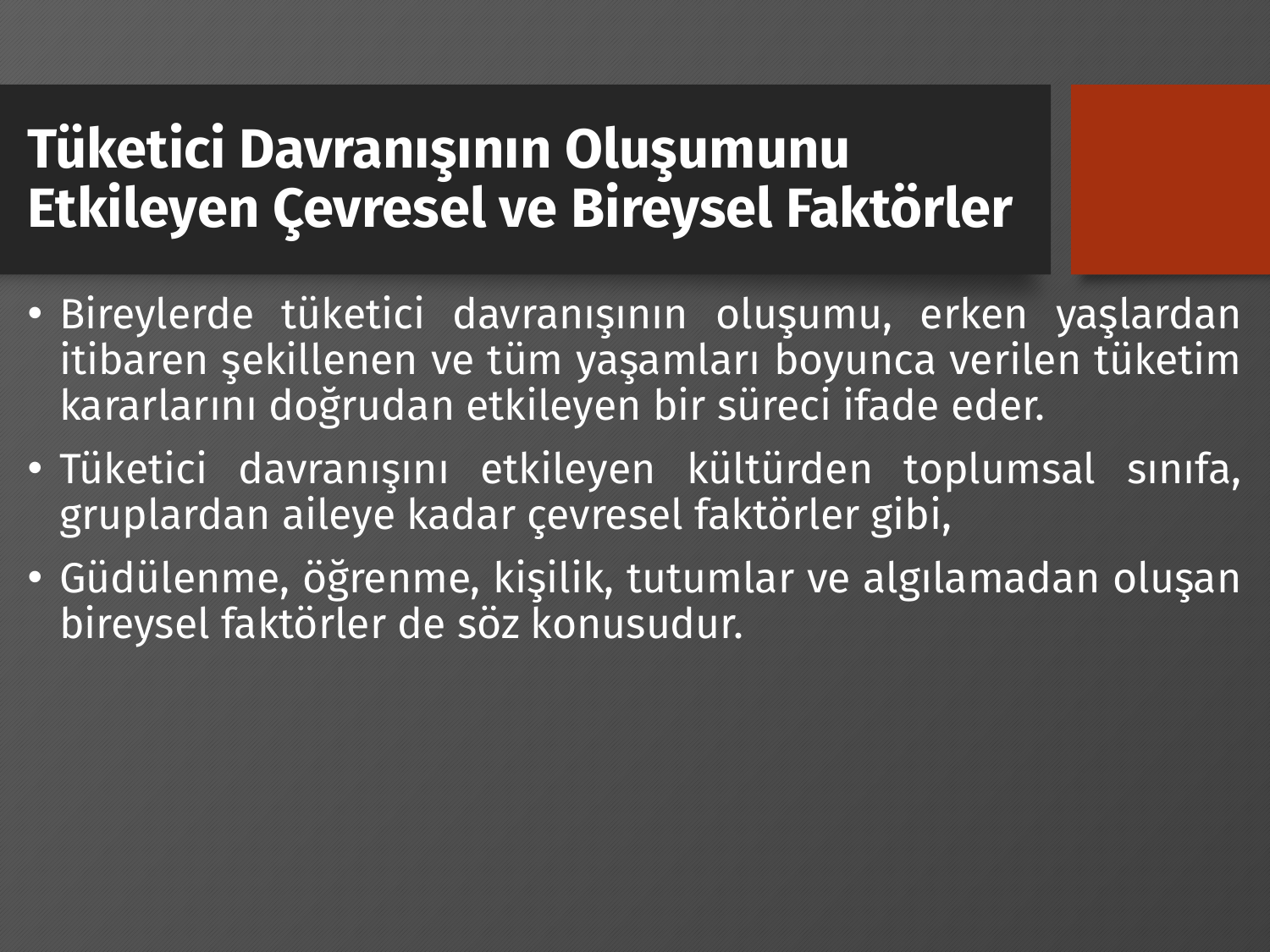

# Tüketici Davranışının Oluşumunu Etkileyen Çevresel ve Bireysel Faktörler
Bireylerde tüketici davranışının oluşumu, erken yaşlardan itibaren şekillenen ve tüm yaşamları boyunca verilen tüketim kararlarını doğrudan etkileyen bir süreci ifade eder.
Tüketici davranışını etkileyen kültürden toplumsal sınıfa, gruplardan aileye kadar çevresel faktörler gibi,
Güdülenme, öğrenme, kişilik, tutumlar ve algılamadan oluşan bireysel faktörler de söz konusudur.